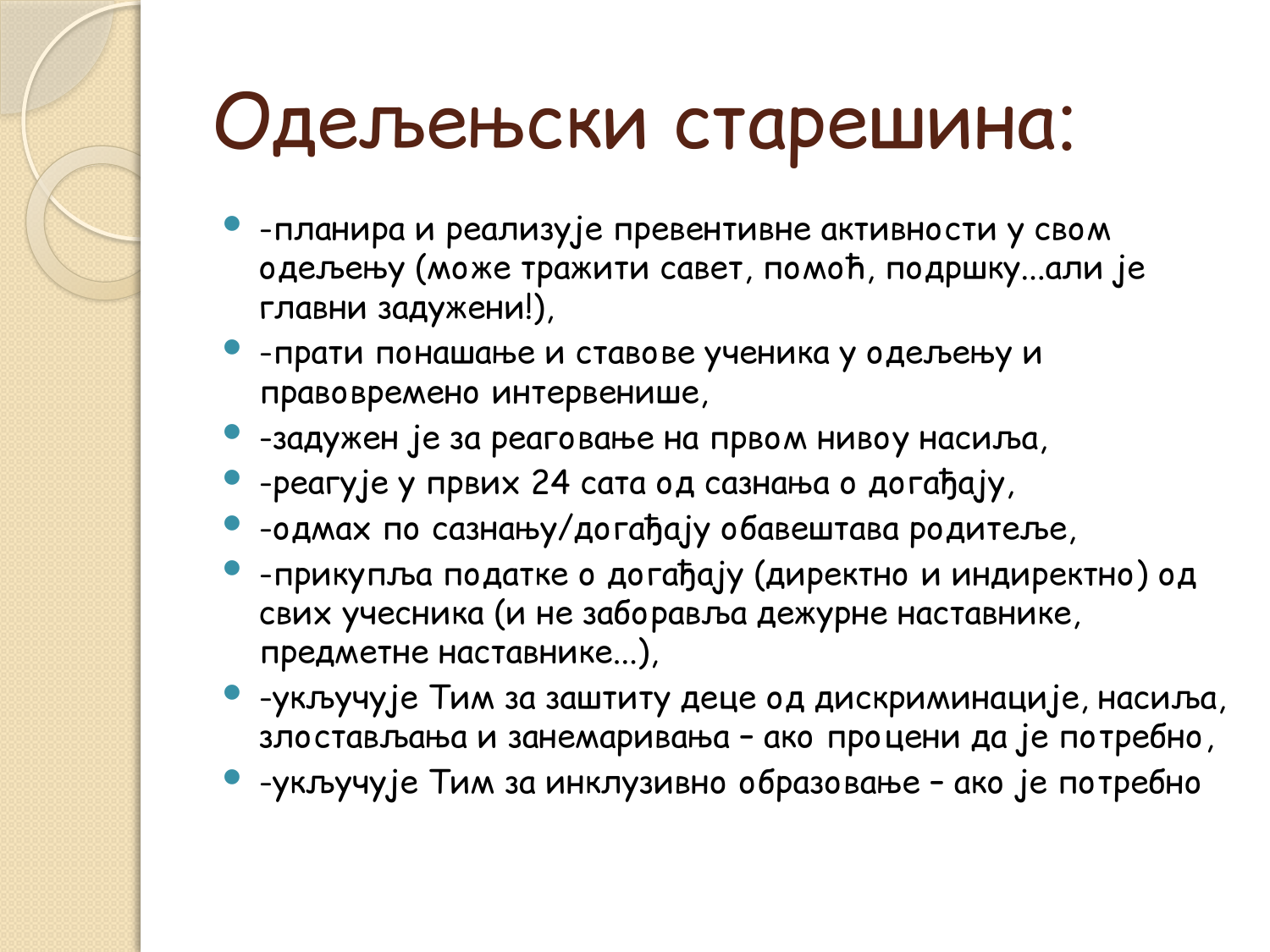

# Одељењски старешина:
-планира и реализује превентивне активности у свом одељењу (може тражити савет, помоћ, подршку...али је главни задужени!),
-прати понашање и ставове ученика у одељењу и правовремено интервенише,
-задужен је за реаговање на првом нивоу насиља,
-реагује у првих 24 сата од сазнања о догађају,
-одмах по сазнању/догађају обавештава родитеље,
-прикупља податке о догађају (директно и индиректно) од свих учесника (и не заборавља дежурне наставнике, предметне наставнике...),
-укључује Тим за заштиту деце од дискриминације, насиља, злостављања и занемаривања – ако процени да је потребно,
-укључује Тим за инклузивно образовање – ако је потребно